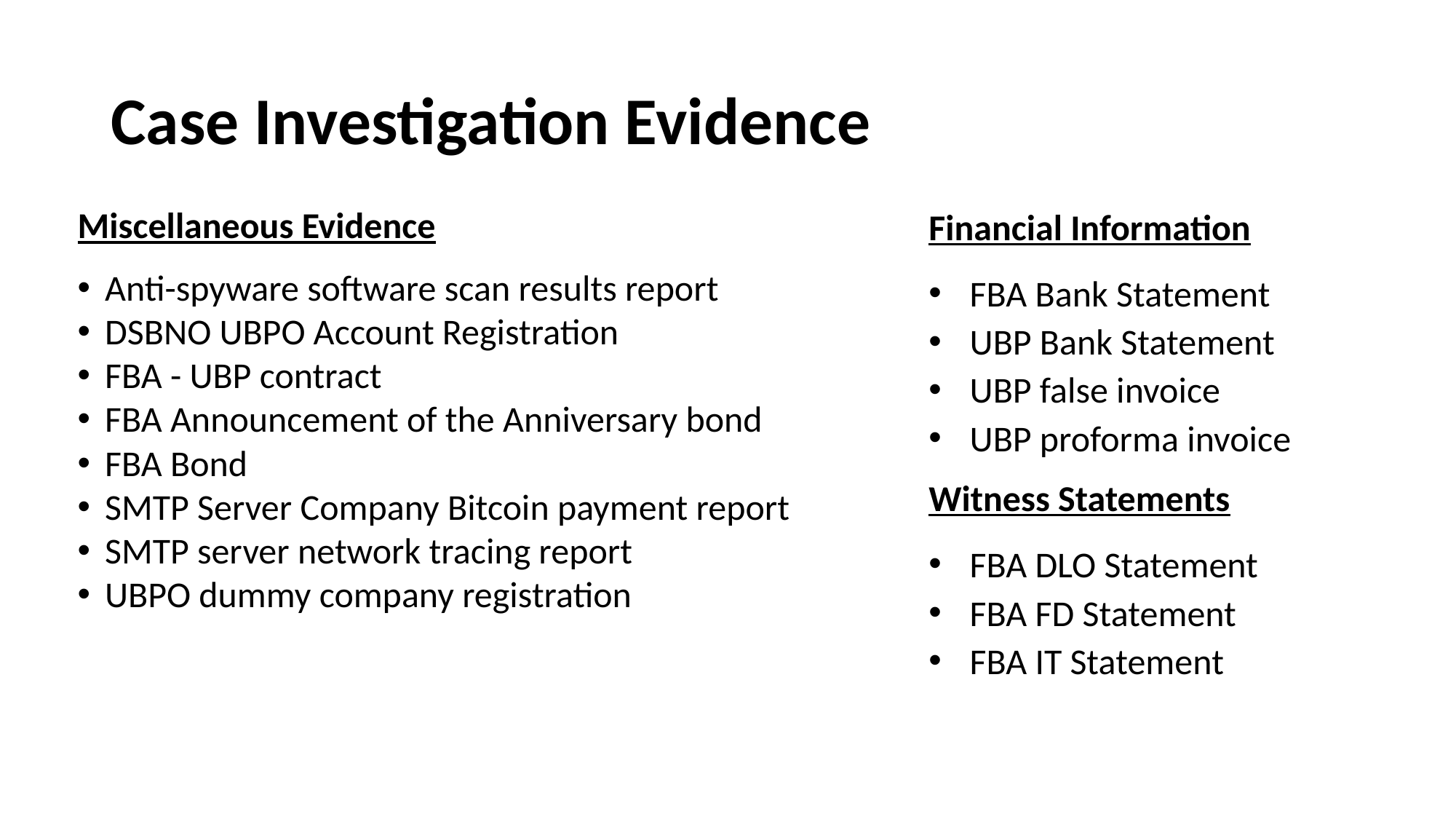

# Case Investigation Evidence
Financial Information
FBA Bank Statement
UBP Bank Statement
UBP false invoice
UBP proforma invoice
Miscellaneous Evidence
Anti-spyware software scan results report
DSBNO UBPO Account Registration
FBA - UBP contract
FBA Announcement of the Anniversary bond
FBA Bond
SMTP Server Company Bitcoin payment report
SMTP server network tracing report
UBPO dummy company registration
Witness Statements
FBA DLO Statement
FBA FD Statement
FBA IT Statement